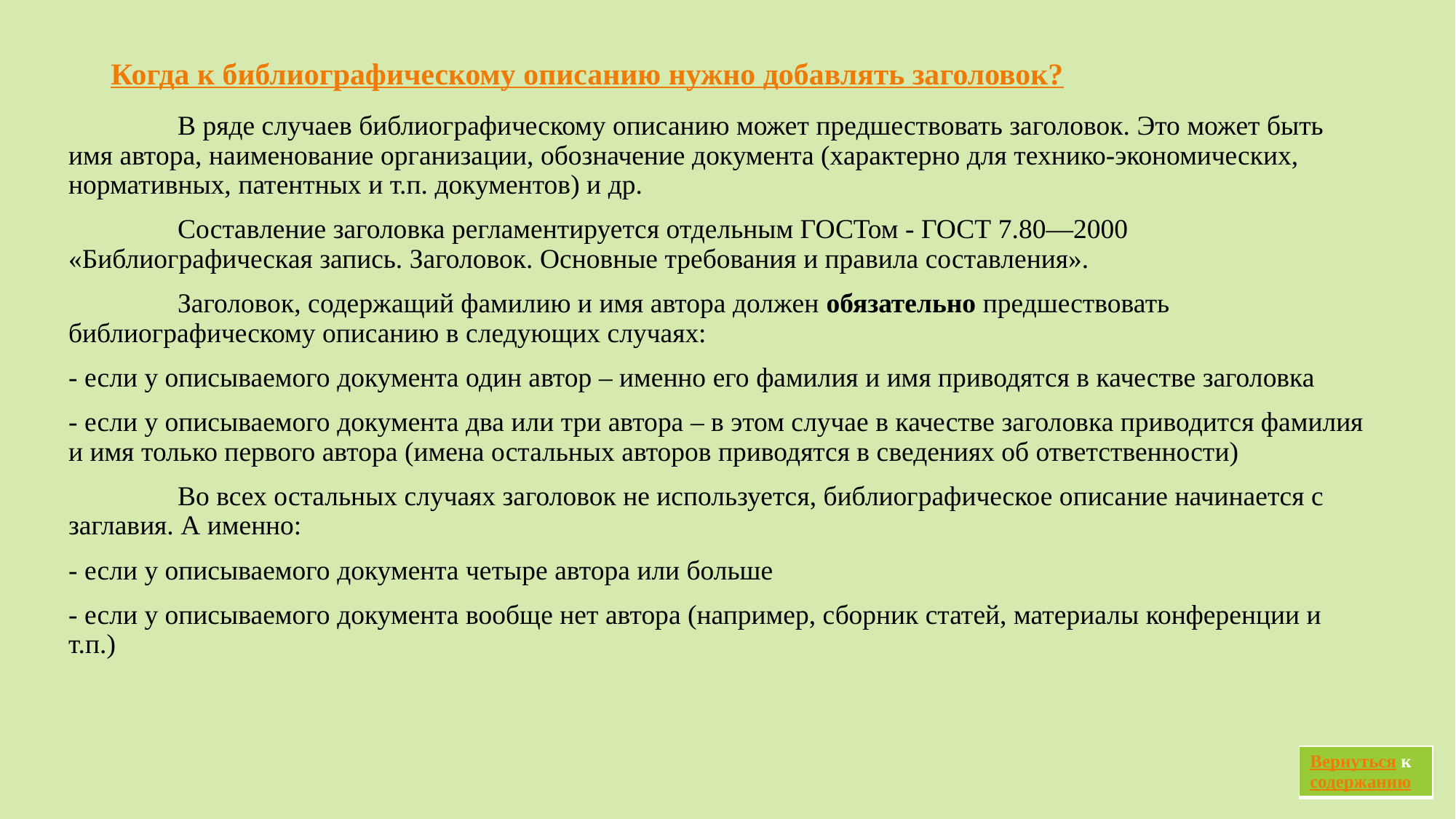

# Когда к библиографическому описанию нужно добавлять заголовок?
	В ряде случаев библиографическому описанию может предшествовать заголовок. Это может быть имя автора, наименование организации, обозначение документа (характерно для технико-экономических, нормативных, патентных и т.п. документов) и др.
	Составление заголовка регламентируется отдельным ГОСТом - ГОСТ 7.80—2000 «Библиографическая запись. Заголовок. Основные требования и правила составления».
	Заголовок, содержащий фамилию и имя автора должен обязательно предшествовать библиографическому описанию в следующих случаях:
- если у описываемого документа один автор – именно его фамилия и имя приводятся в качестве заголовка
- если у описываемого документа два или три автора – в этом случае в качестве заголовка приводится фамилия и имя только первого автора (имена остальных авторов приводятся в сведениях об ответственности)
	Во всех остальных случаях заголовок не используется, библиографическое описание начинается с заглавия. А именно:
- если у описываемого документа четыре автора или больше
- если у описываемого документа вообще нет автора (например, сборник статей, материалы конференции и т.п.)
| Вернуться к содержанию |
| --- |